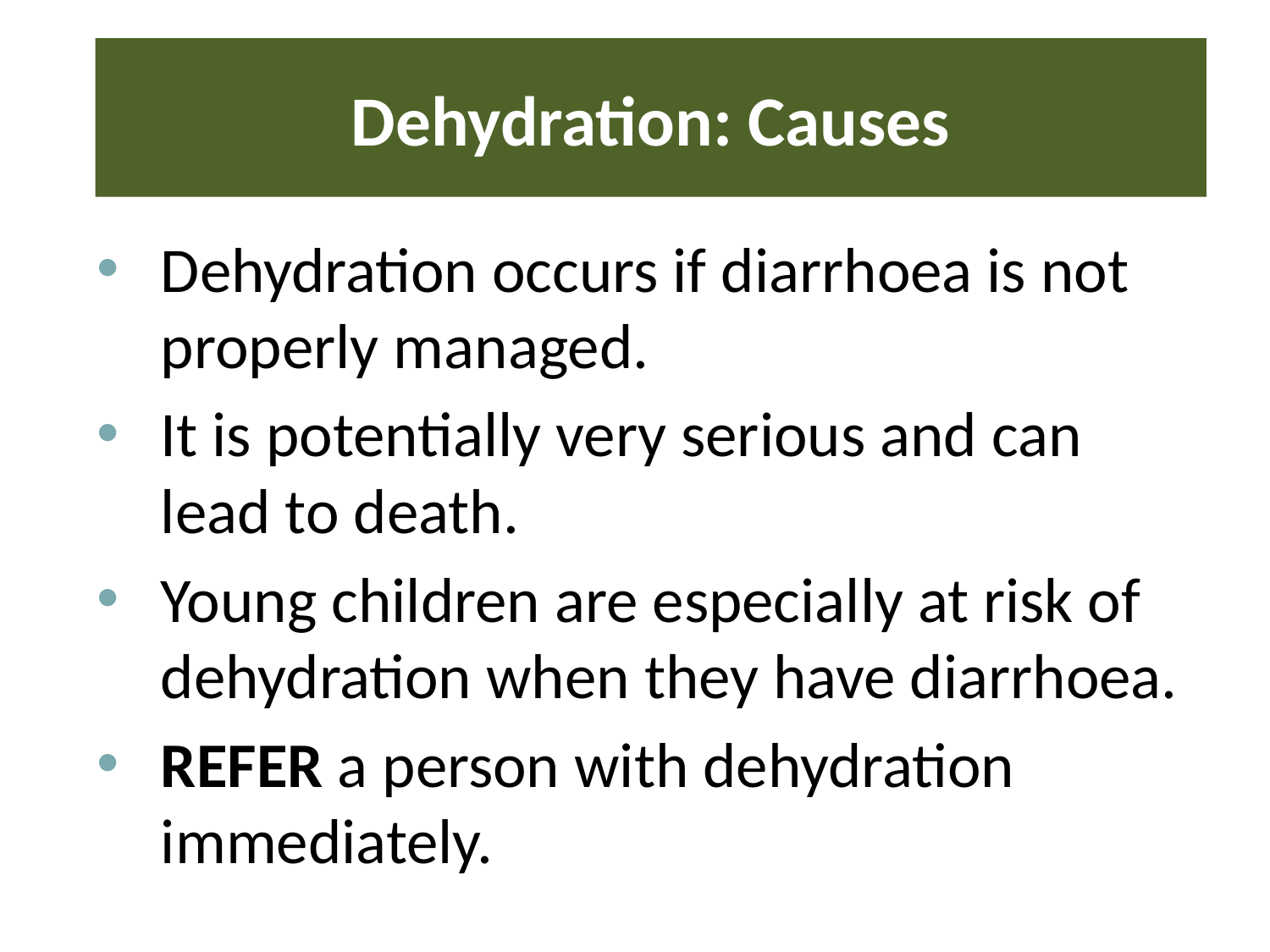

# Dehydration: Causes
Dehydration occurs if diarrhoea is not properly managed.
It is potentially very serious and can lead to death.
Young children are especially at risk of dehydration when they have diarrhoea.
REFER a person with dehydration immediately.